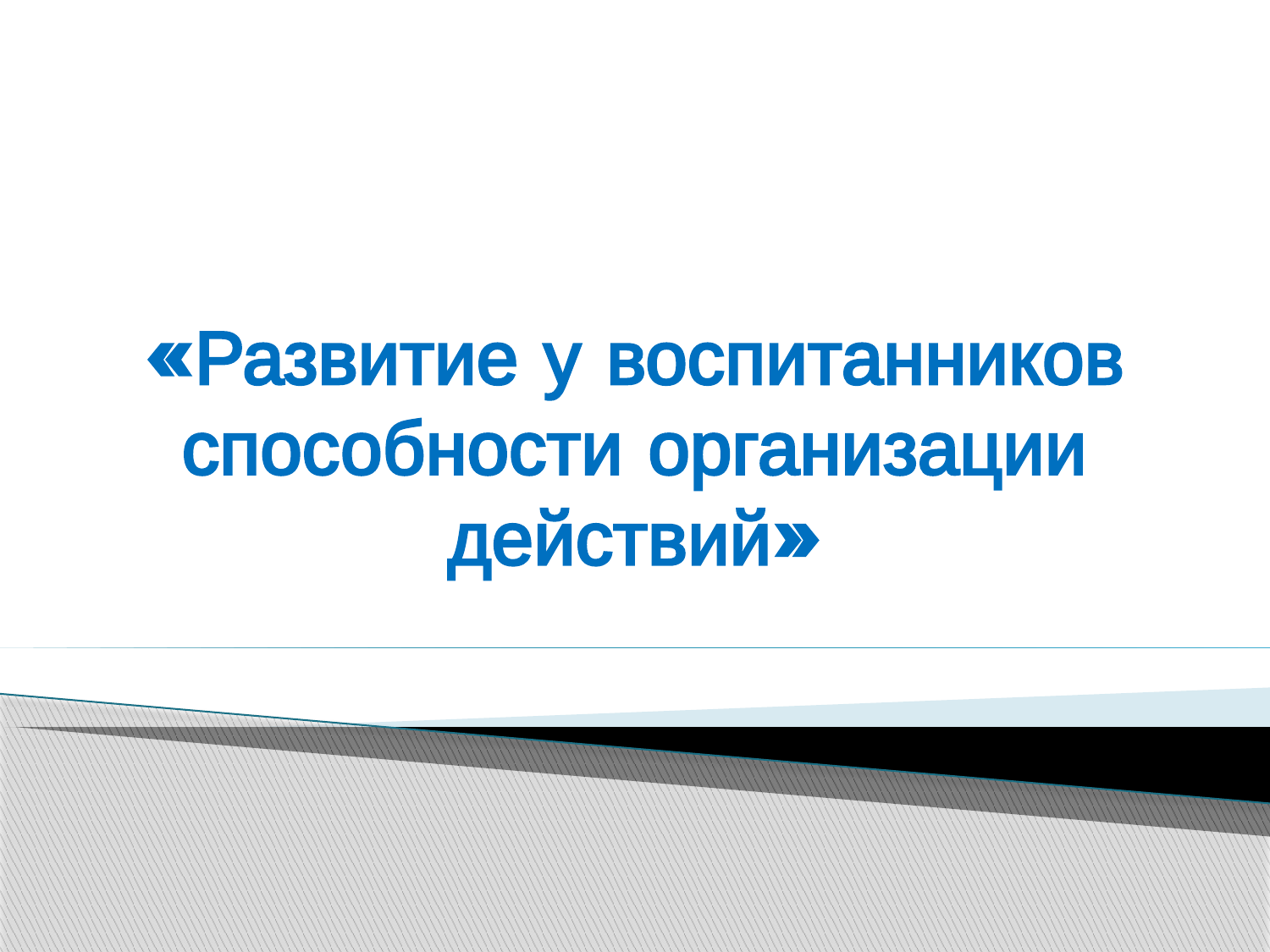

# «Развитие у воспитанников способности организации действий»